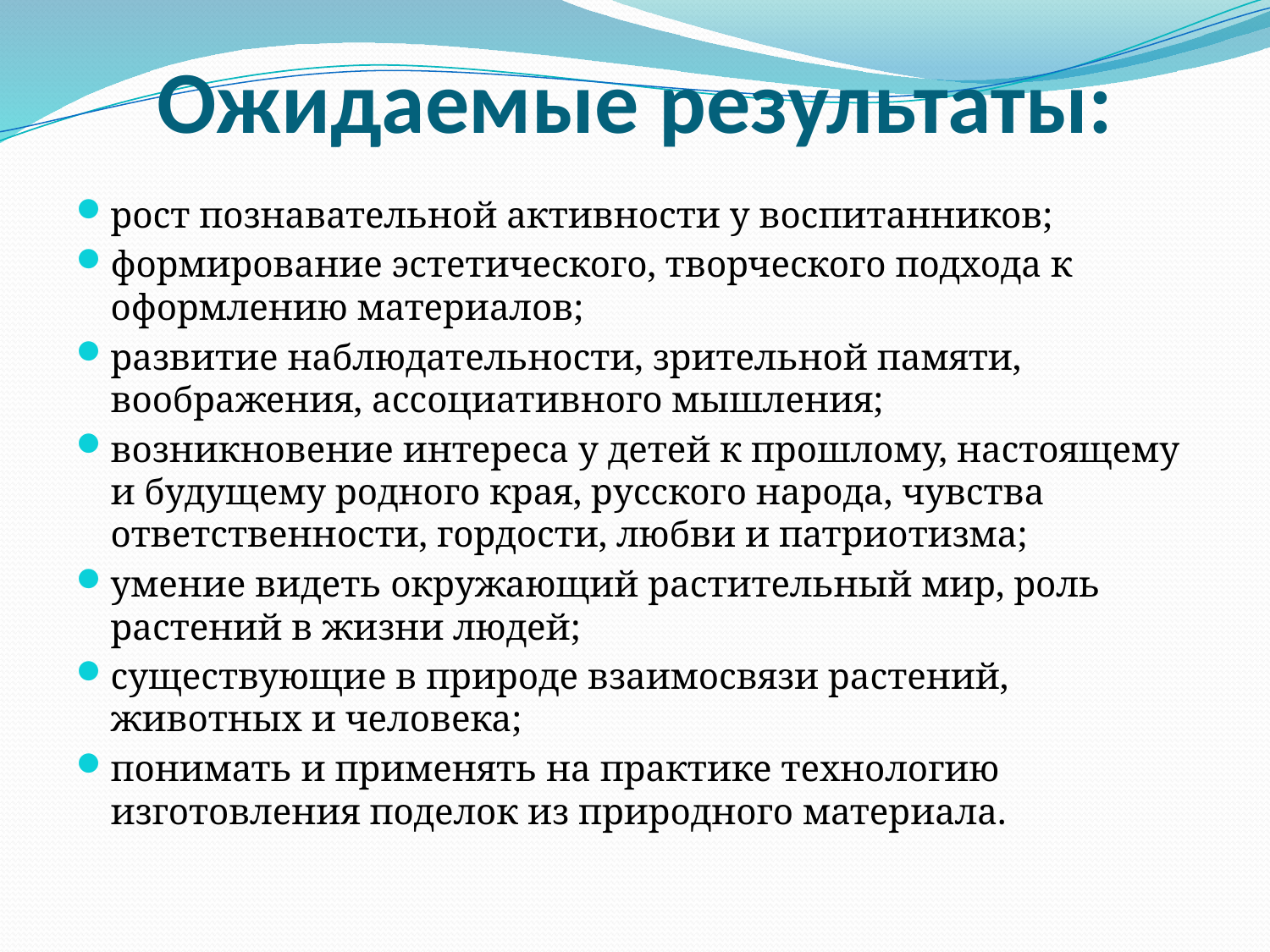

# Ожидаемые результаты:
рост познавательной активности у воспитанников;
формирование эстетического, творческого подхода к оформлению материалов;
развитие наблюдательности, зрительной памяти, воображения, ассоциативного мышления;
возникновение интереса у детей к прошлому, настоящему и будущему родного края, русского народа, чувства ответственности, гордости, любви и патриотизма;
умение видеть окружающий растительный мир, роль растений в жизни людей;
существующие в природе взаимосвязи растений, животных и человека;
понимать и применять на практике технологию изготовления поделок из природного материала.